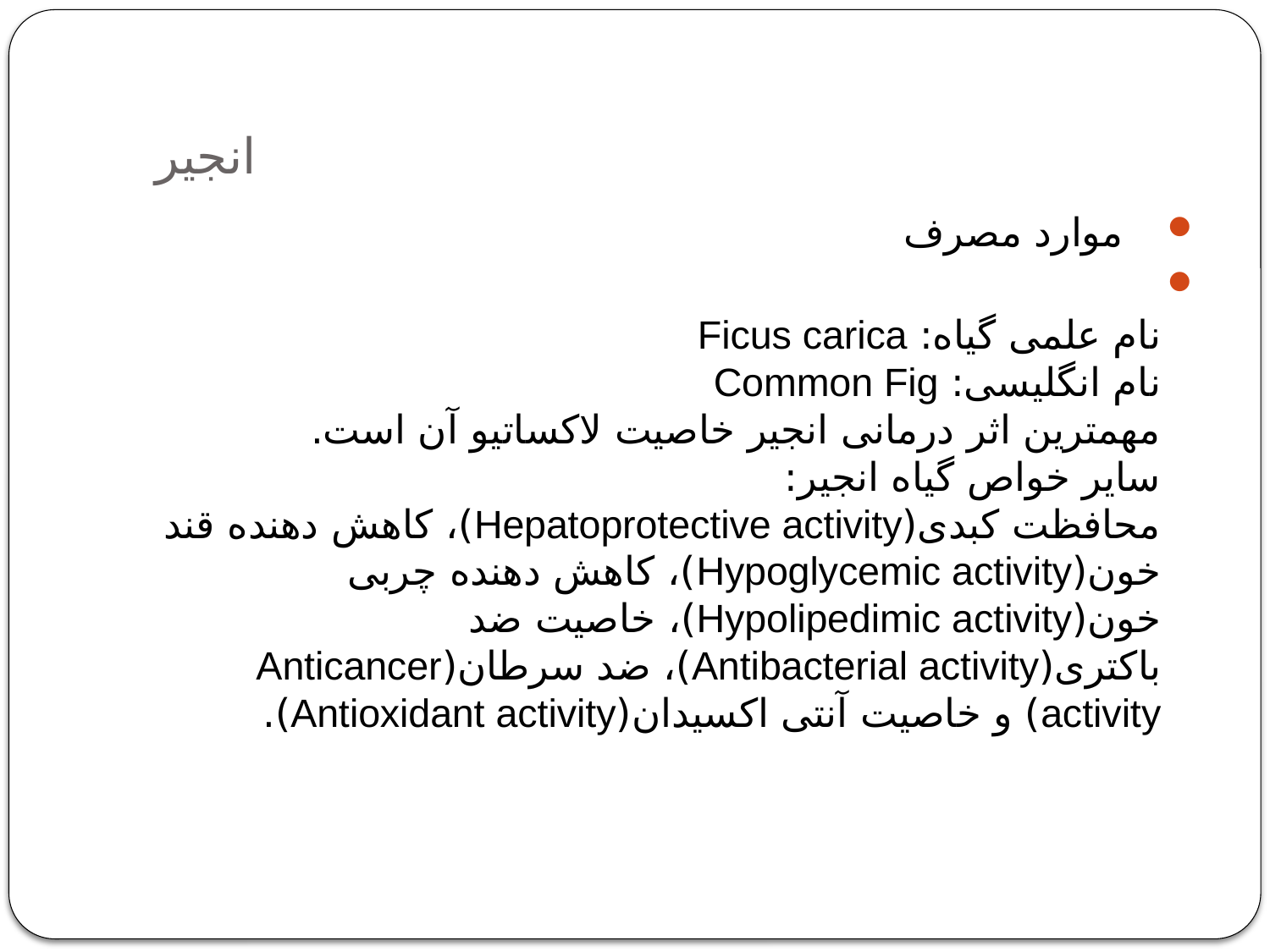

# انجیر
   موارد مصرف
نام علمی گیاه: Ficus carica
نام انگلیسی: Common Fig
مهمترین اثر درمانی انجیر خاصیت لاکساتیو آن است.
سایر خواص گیاه انجیر:
محافظت کبدی(Hepatoprotective activity)، کاهش دهنده قند خون(Hypoglycemic activity)، کاهش دهنده چربی خون(Hypolipedimic activity)، خاصیت ضد باکتری(Antibacterial activity)، ضد سرطان(Anticancer activity) و خاصیت آنتی اکسیدان(Antioxidant activity).